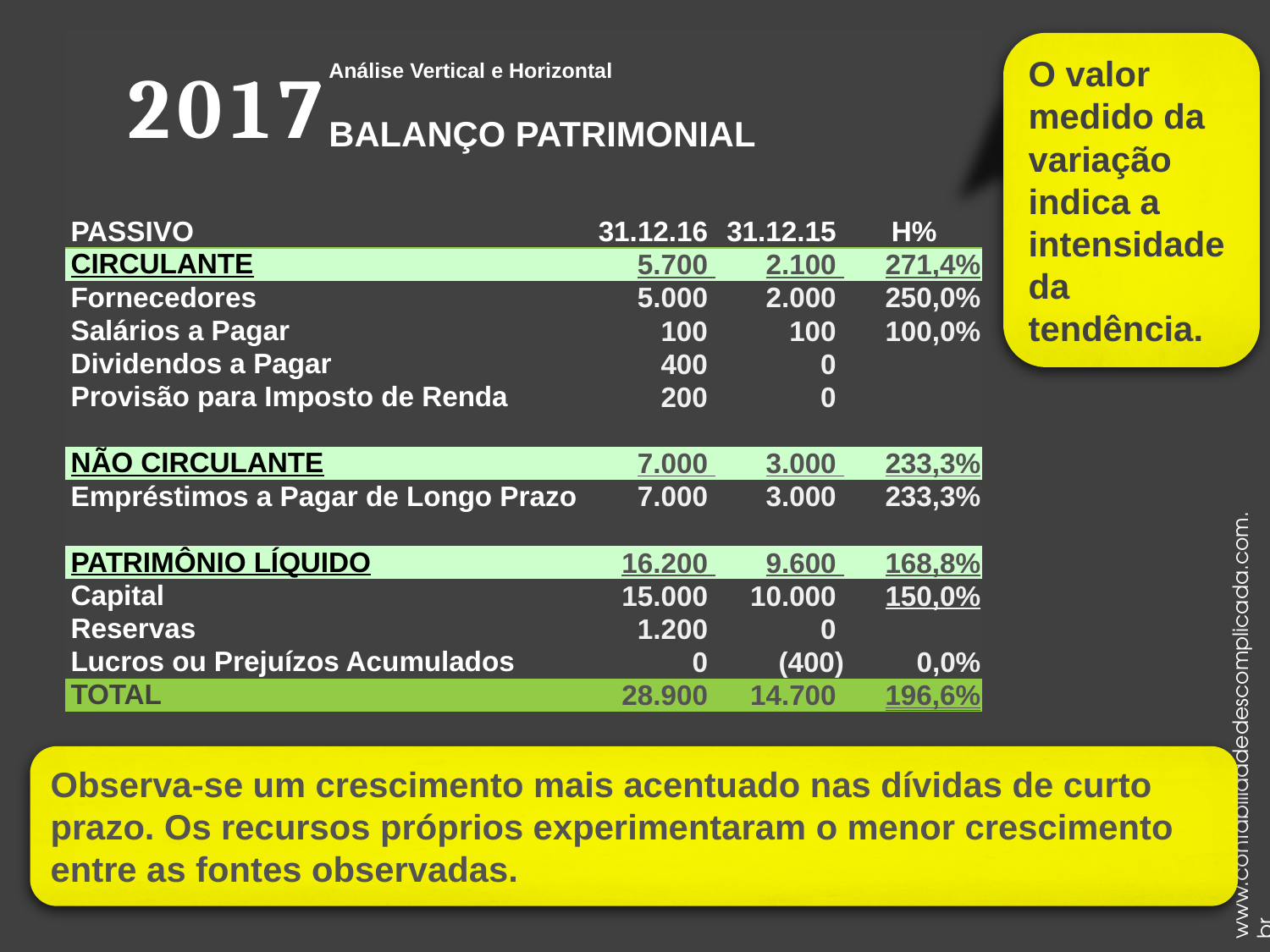

| 2017 | Análise Vertical e Horizontal |  |  |  |
| --- | --- | --- | --- | --- |
|  | BALANÇO PATRIMONIAL |  |  |  |
|  |  |  |  |  |
| PASSIVO |  | 31.12.16 | 31.12.15 | H% |
| CIRCULANTE |  | 5.700 | 2.100 | 271,4% |
| Fornecedores |  | 5.000 | 2.000 | 250,0% |
| Salários a Pagar |  | 100 | 100 | 100,0% |
| Dividendos a Pagar |  | 400 | 0 |  |
| Provisão para Imposto de Renda |  | 200 | 0 |  |
|  |  |  |  |  |
| NÃO CIRCULANTE |  | 7.000 | 3.000 | 233,3% |
| Empréstimos a Pagar de Longo Prazo |  | 7.000 | 3.000 | 233,3% |
|  |  |  |  |  |
| PATRIMÔNIO LÍQUIDO |  | 16.200 | 9.600 | 168,8% |
| Capital |  | 15.000 | 10.000 | 150,0% |
| Reservas |  | 1.200 | 0 |  |
| Lucros ou Prejuízos Acumulados |  | 0 | (400) | 0,0% |
| TOTAL |  | 28.900 | 14.700 | 196,6% |
O valor medido da variação indica a intensidade da tendência.
Observa-se um crescimento mais acentuado nas dívidas de curto prazo. Os recursos próprios experimentaram o menor crescimento entre as fontes observadas.